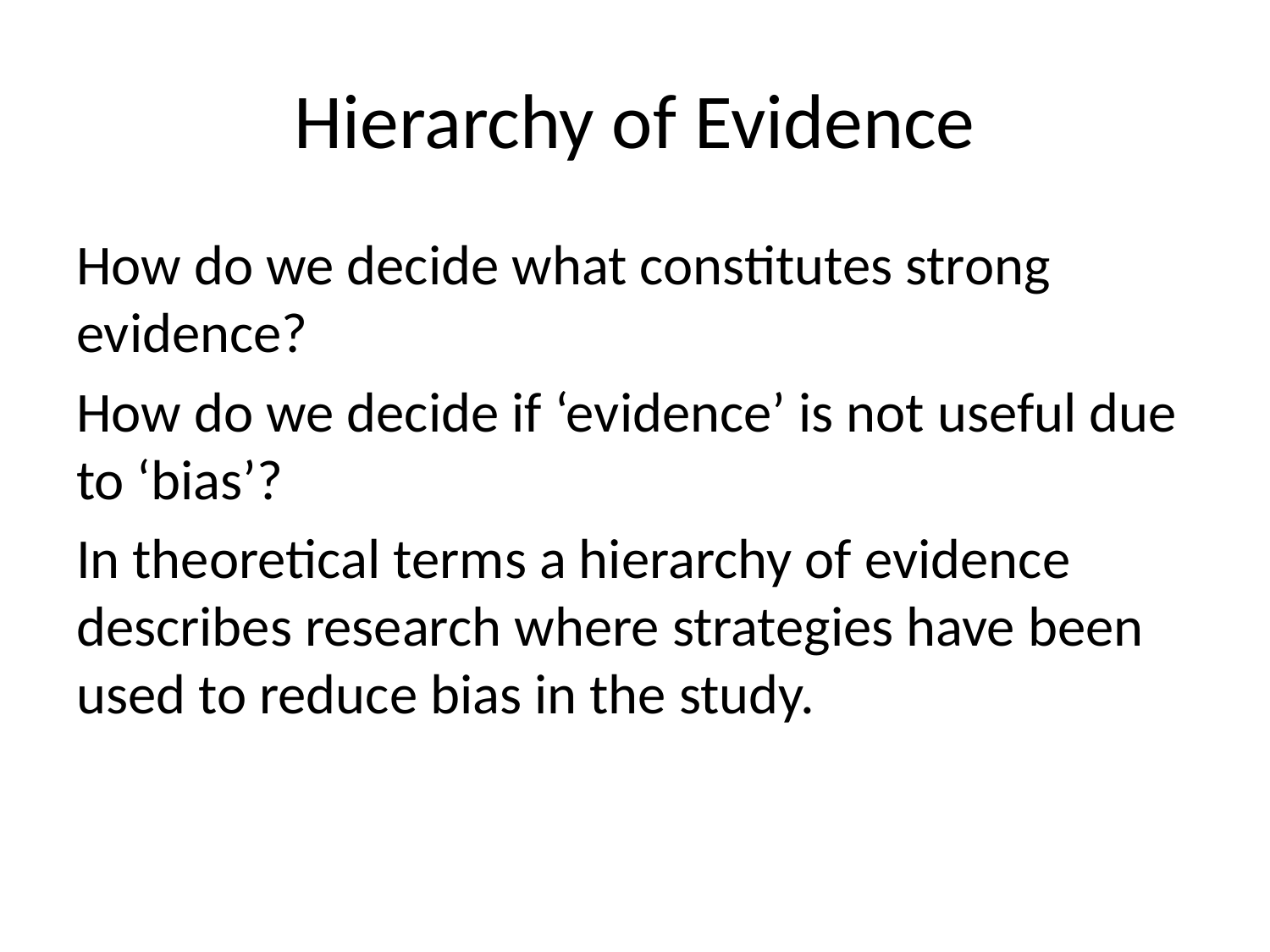

# Hierarchy of Evidence
How do we decide what constitutes strong evidence?
How do we decide if ‘evidence’ is not useful due to ‘bias’?
In theoretical terms a hierarchy of evidence describes research where strategies have been used to reduce bias in the study.